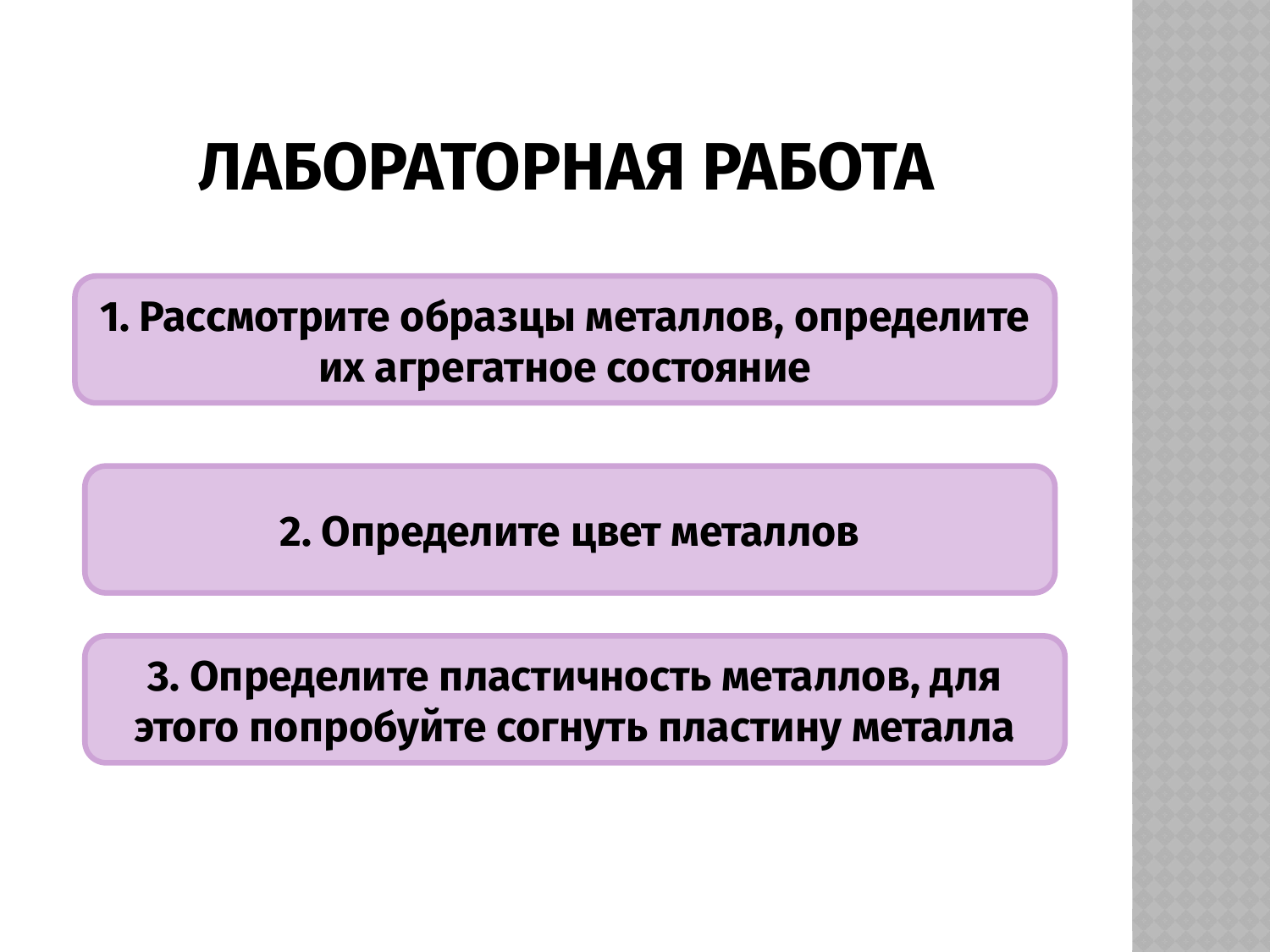

# лабораторная работа
1. Рассмотрите образцы металлов, определите их агрегатное состояние
2. Определите цвет металлов
3. Определите пластичность металлов, для этого попробуйте согнуть пластину металла